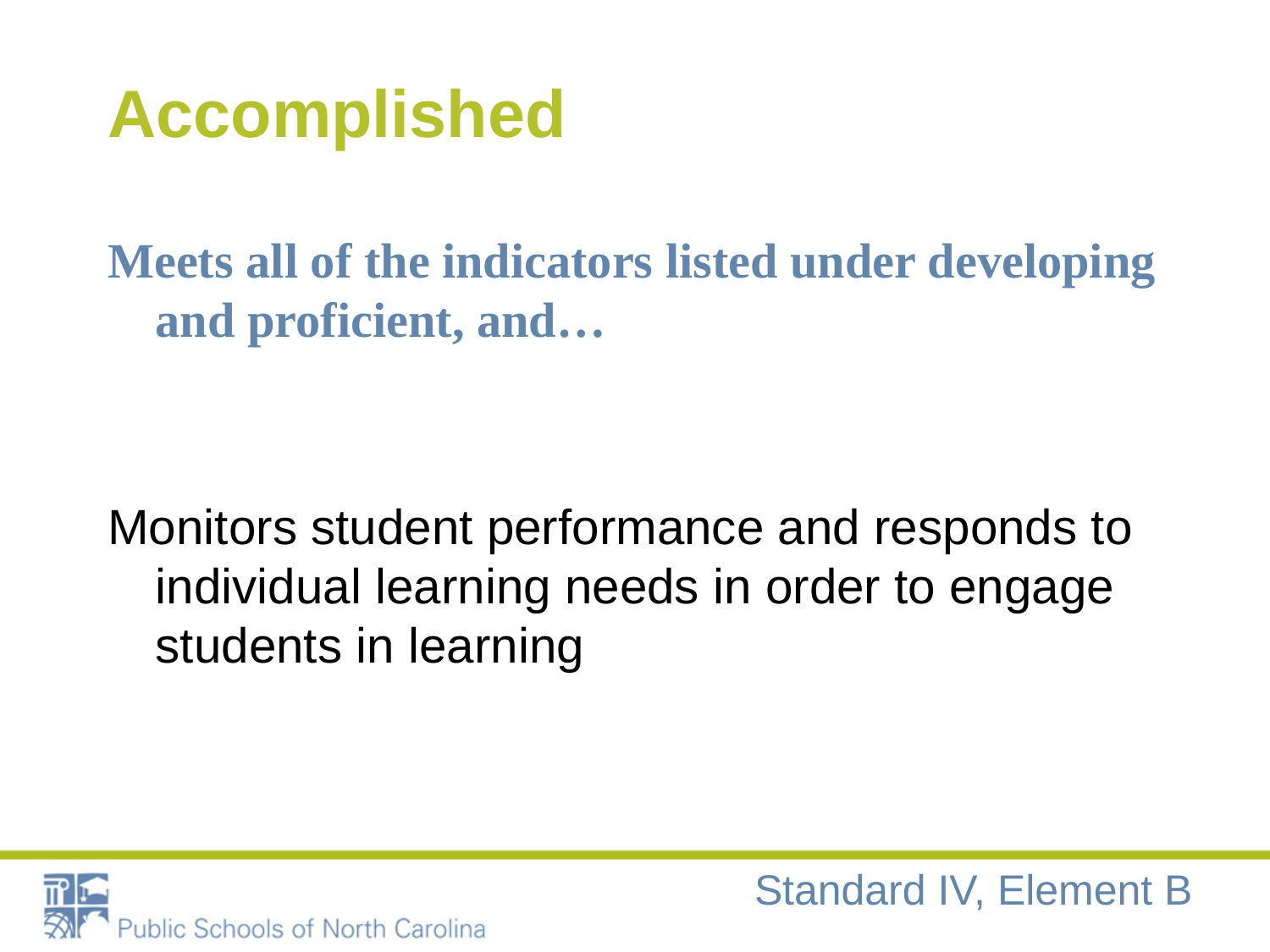

# Accomplished
Meets all of the indicators listed under developing and proficient, and…

Monitors student performance and responds to individual learning needs in order to engage students in learning
Standard IV, Element B